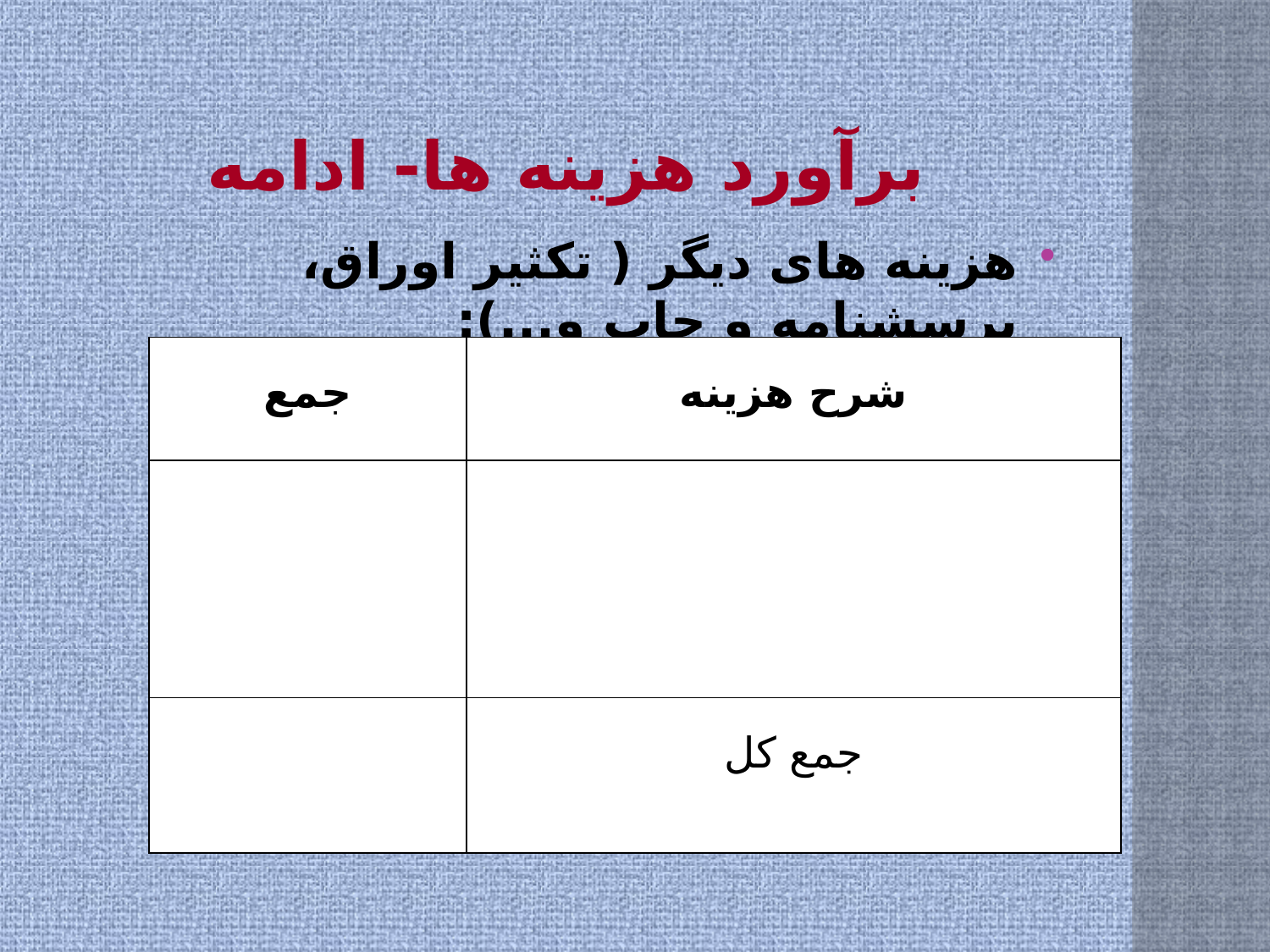

# برآورد هزینه ها- ادامه
هزینه های دیگر ( تکثیر اوراق، پرسشنامه و چاپ و...):

| جمع | شرح هزينه |
| --- | --- |
|  |  |
|  | جمع كل |